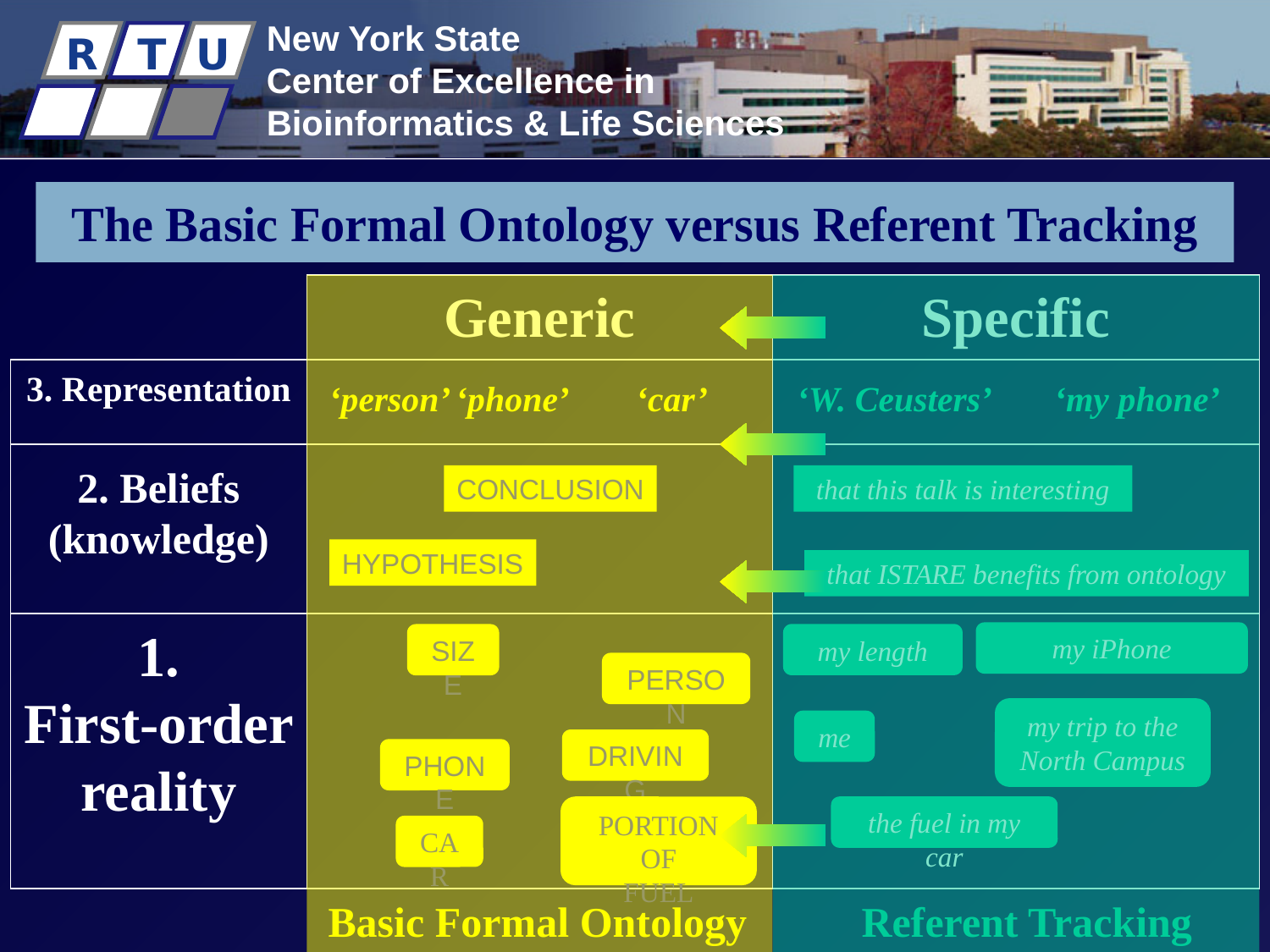

# The Basic Formal Ontology versus Referent Tracking
Generic

Basic Formal Ontology
Specific

Referent Tracking

3. Representation

‘person’
‘phone’
‘car’
‘W. Ceusters’
‘my phone’

2. Beliefs (knowledge)
that this talk is interesting
that ISTARE benefits from ontology
CONCLUSION
HYPOTHESIS
1.
First-order reality

my iPhone
my length
my trip to the North Campus
me
the fuel in my car
SIZE
PERSON
DRIVING
PHONE
PORTION OF
FUEL
CAR